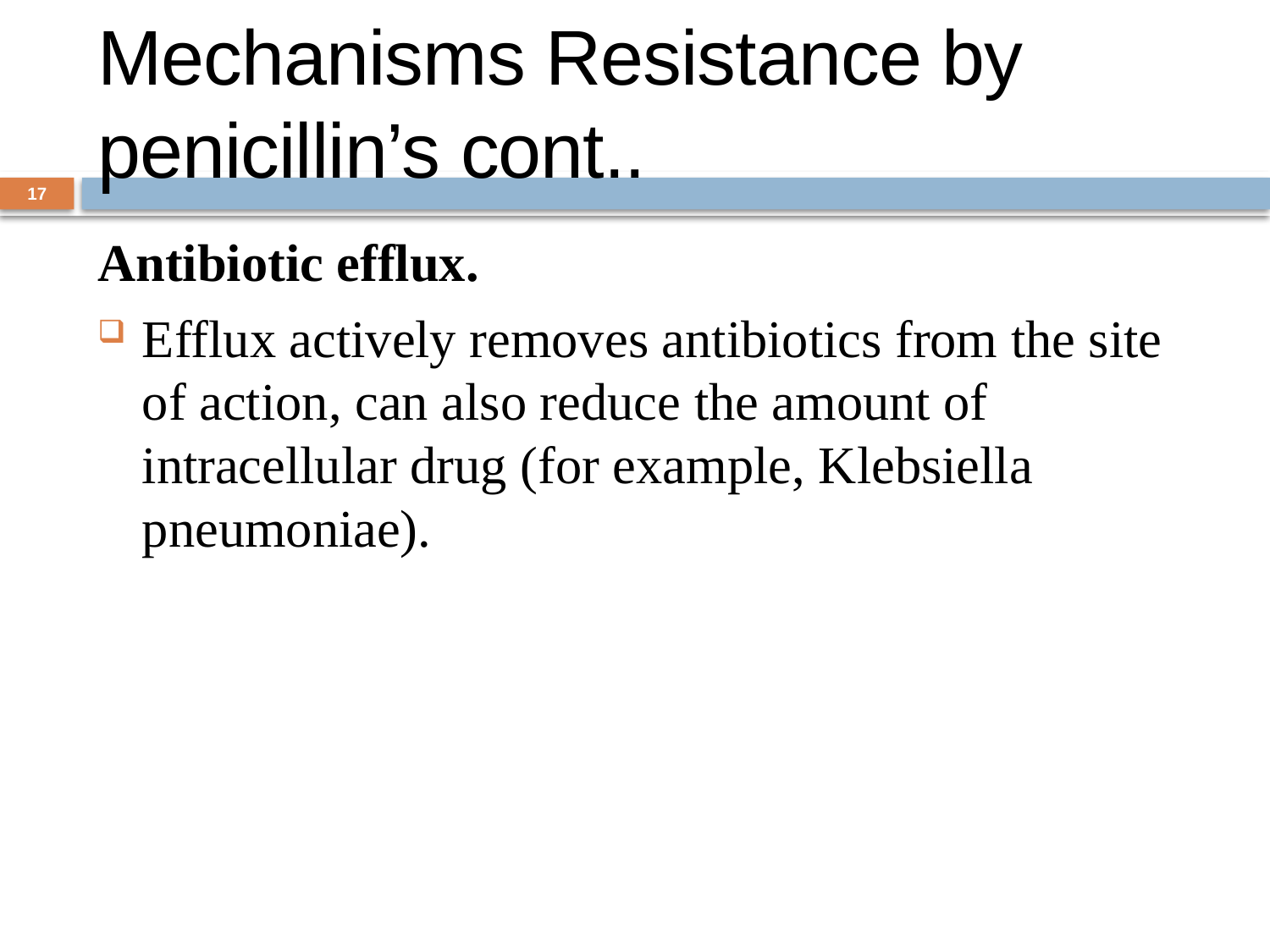

# Mechanisms Resistance by penicillin’s cont..
17
Antibiotic efflux.
Efflux actively removes antibiotics from the site of action, can also reduce the amount of intracellular drug (for example, Klebsiella pneumoniae).